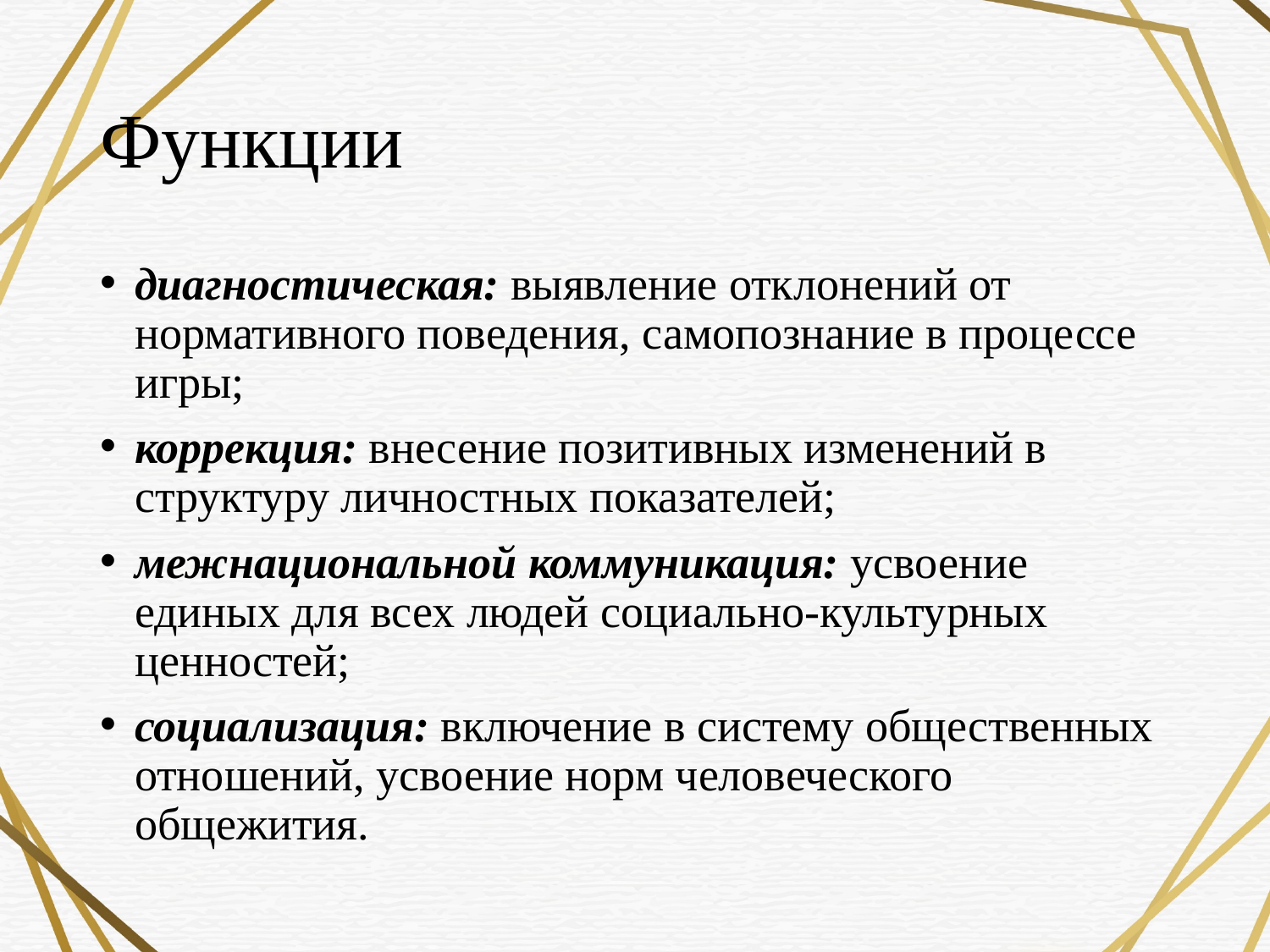

# Функции
диагностическая: выявление отклонений от нормативного поведения, самопознание в процессе игры;
коррекция: внесение позитивных изменений в структуру личностных показателей;
межнациональной коммуникация: усвоение единых для всех людей социально-культурных ценностей;
социализация: включение в систему общественных отношений, усвоение норм человеческого общежития.